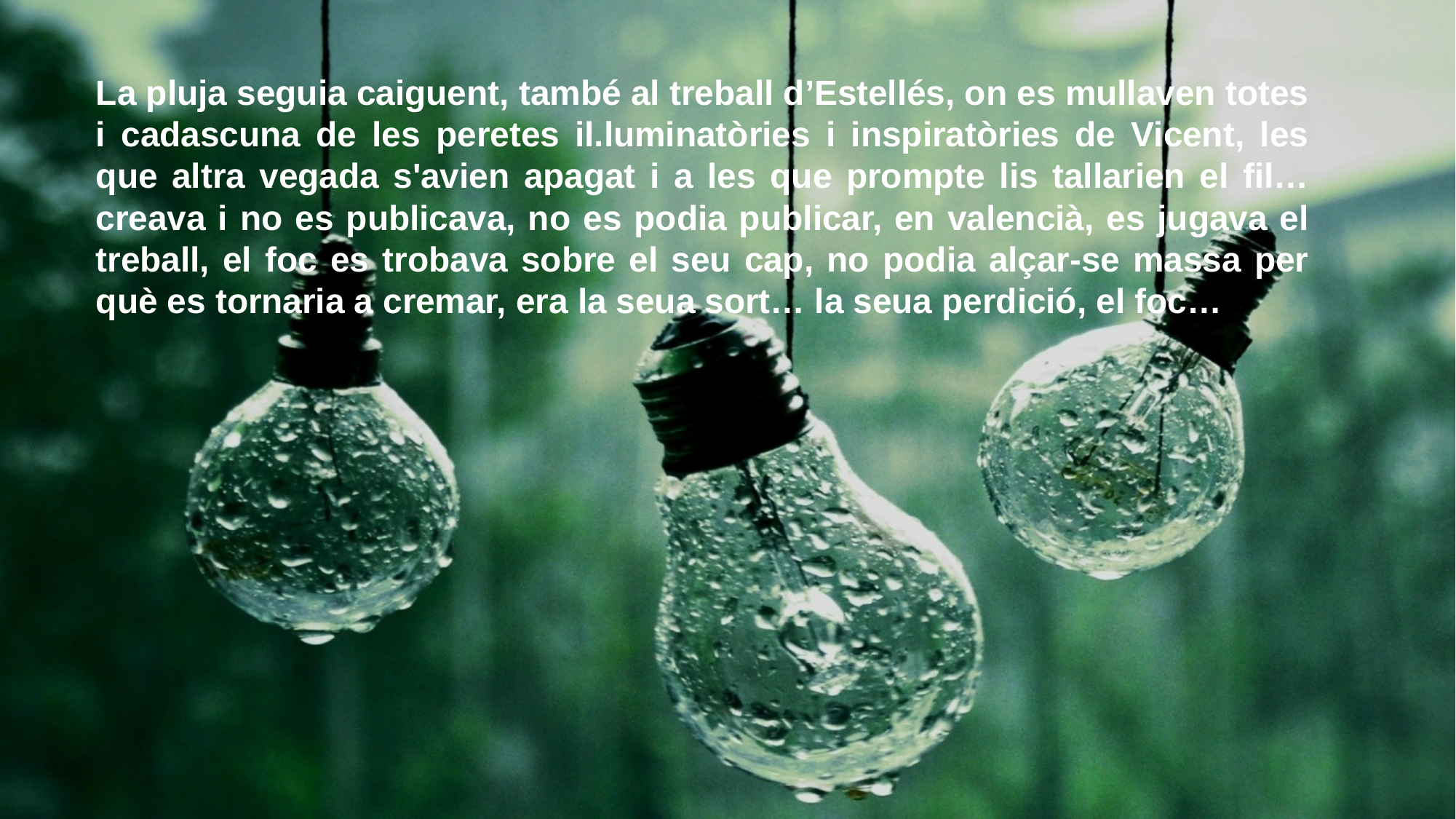

# La pluja seguia caiguent, també al treball d’Estellés, on es mullaven totes i cadascuna de les peretes il.luminatòries i inspiratòries de Vicent, les que altra vegada s'avien apagat i a les que prompte lis tallarien el fil… creava i no es publicava, no es podia publicar, en valencià, es jugava el treball, el foc es trobava sobre el seu cap, no podia alçar-se massa per què es tornaria a cremar, era la seua sort… la seua perdició, el foc…